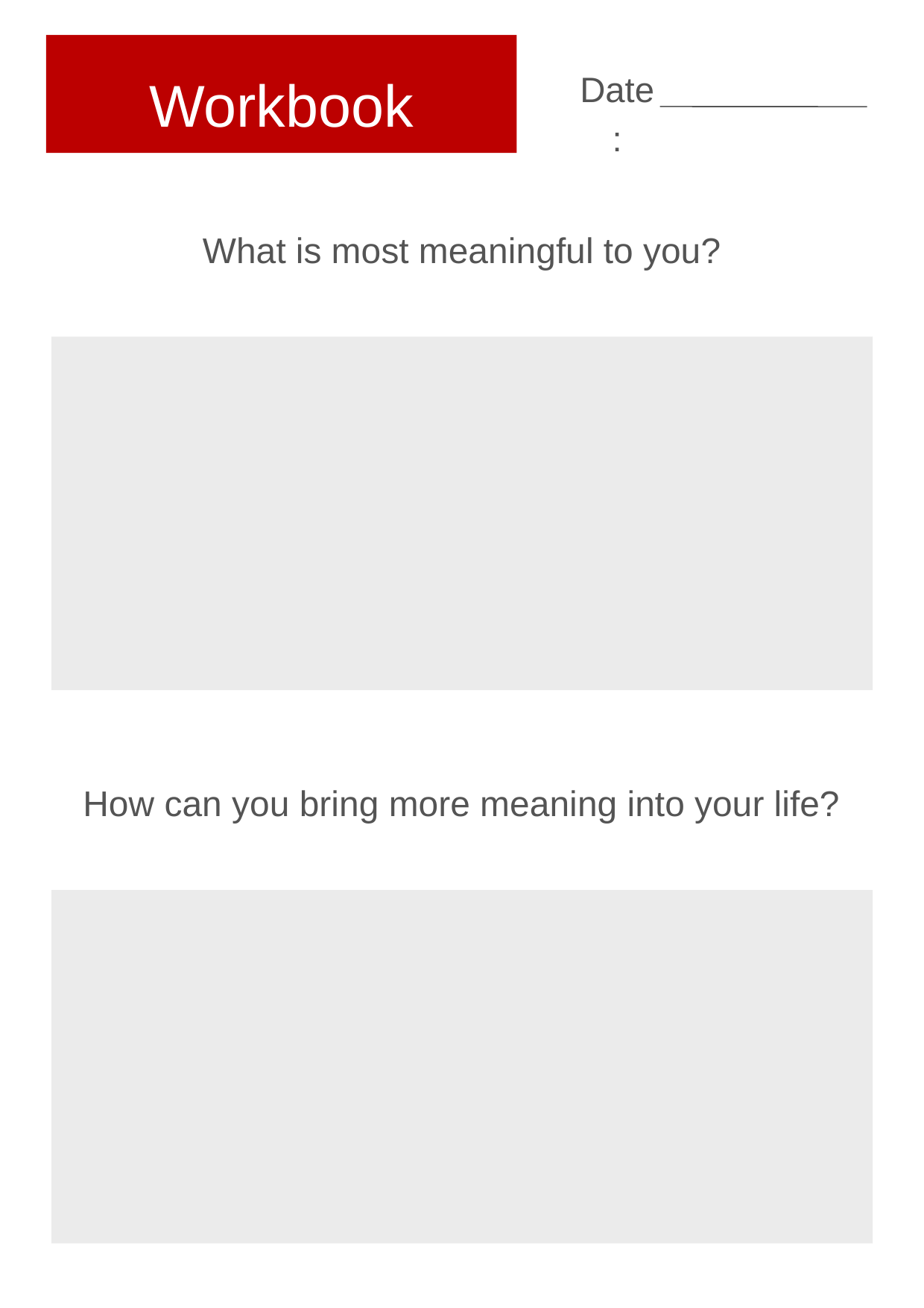

Workbook
Date:

What is most meaningful to you?

How can you bring more meaning into your life?